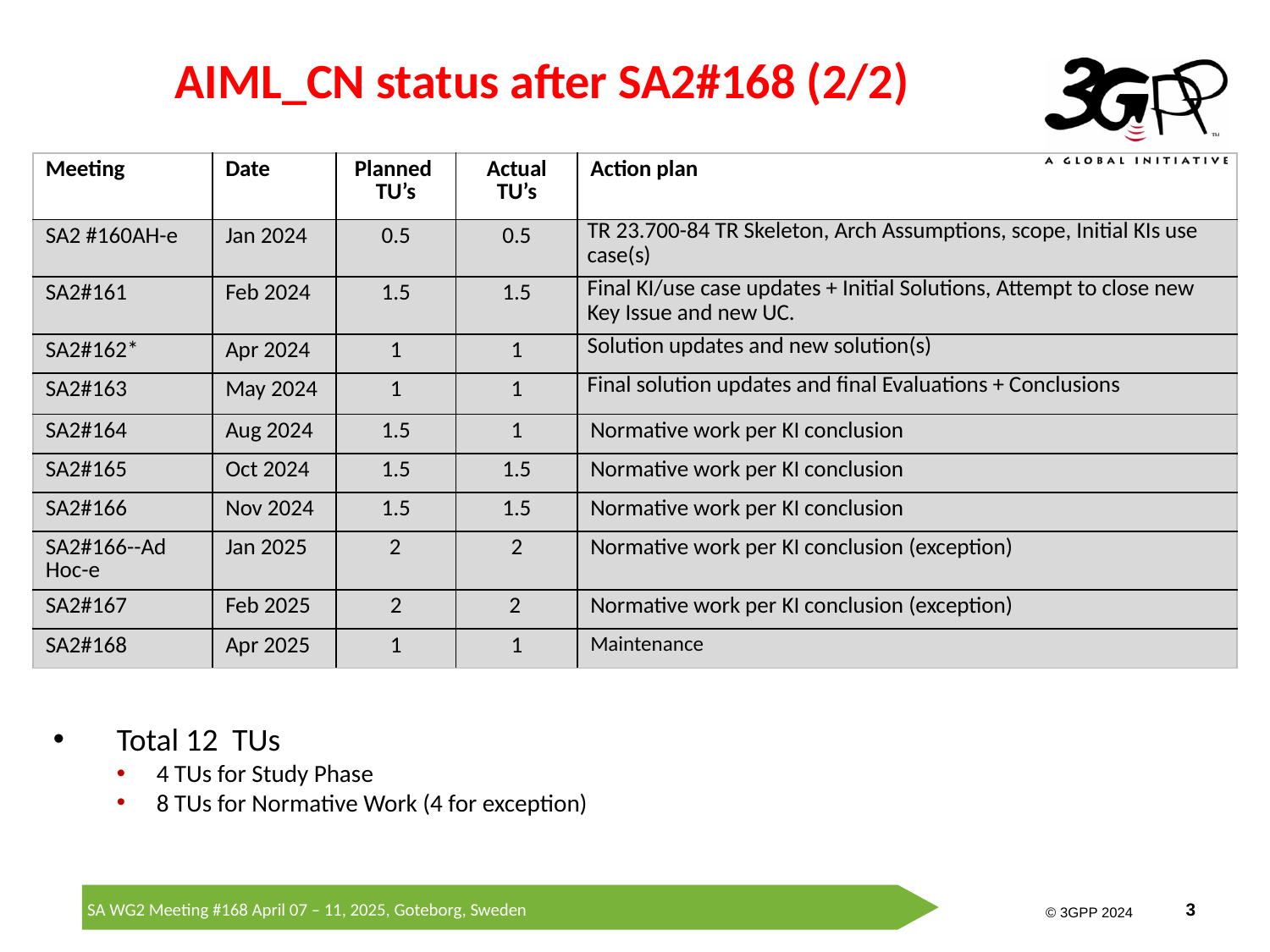

# AIML_CN status after SA2#168 (2/2)
| Meeting | Date | Planned TU’s | Actual TU’s | Action plan |
| --- | --- | --- | --- | --- |
| SA2 #160AH-e | Jan 2024 | 0.5 | 0.5 | TR 23.700-84 TR Skeleton, Arch Assumptions, scope, Initial KIs use case(s) |
| SA2#161 | Feb 2024 | 1.5 | 1.5 | Final KI/use case updates + Initial Solutions, Attempt to close new Key Issue and new UC. |
| SA2#162\* | Apr 2024 | 1 | 1 | Solution updates and new solution(s) |
| SA2#163 | May 2024 | 1 | 1 | Final solution updates and final Evaluations + Conclusions |
| SA2#164 | Aug 2024 | 1.5 | 1 | Normative work per KI conclusion |
| SA2#165 | Oct 2024 | 1.5 | 1.5 | Normative work per KI conclusion |
| SA2#166 | Nov 2024 | 1.5 | 1.5 | Normative work per KI conclusion |
| SA2#166--Ad Hoc-e | Jan 2025 | 2 | 2 | Normative work per KI conclusion (exception) |
| SA2#167 | Feb 2025 | 2 | 2 | Normative work per KI conclusion (exception) |
| SA2#168 | Apr 2025 | 1 | 1 | Maintenance |
Total 12  TUs
4 TUs for Study Phase
8 TUs for Normative Work (4 for exception)